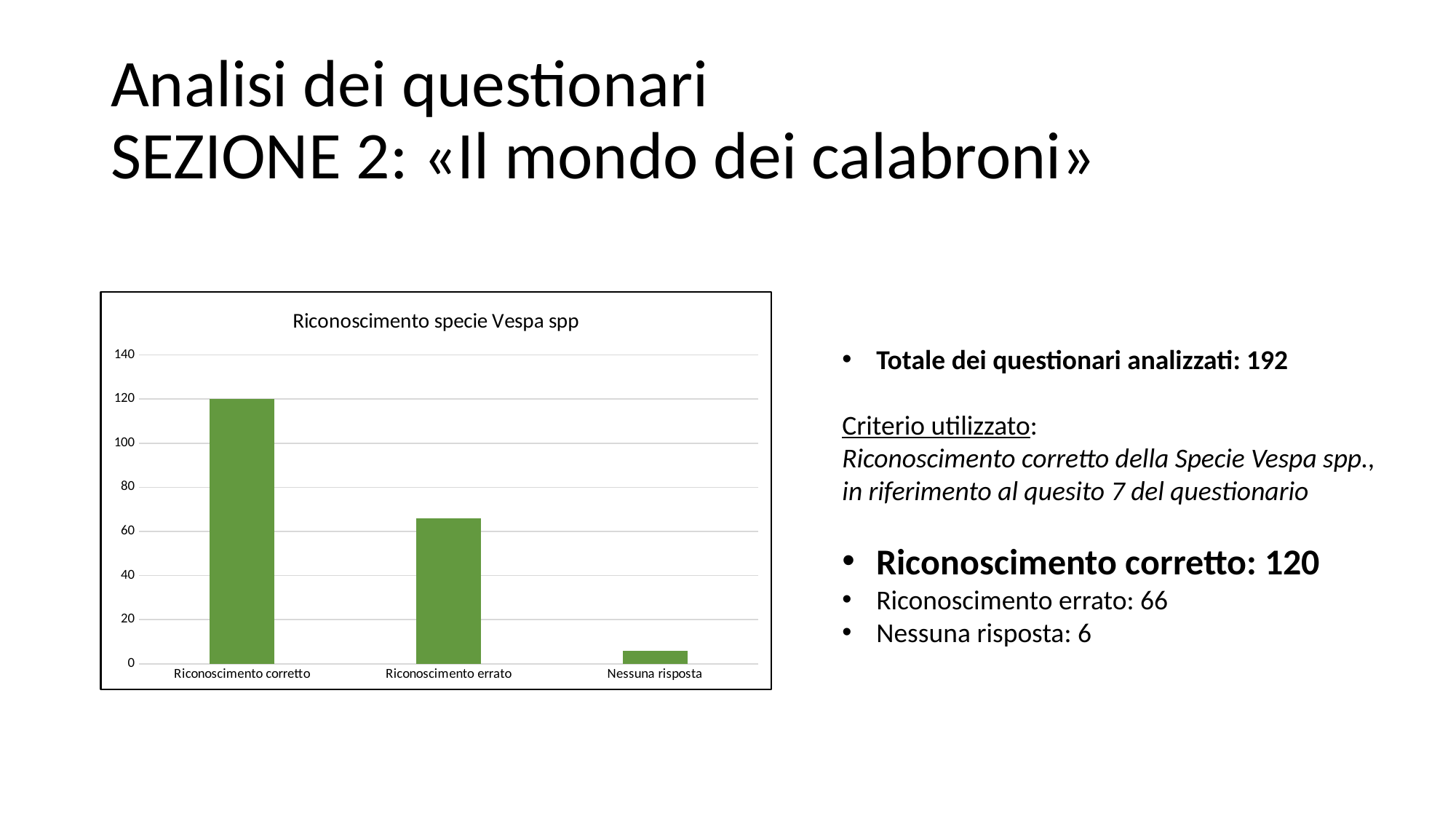

Analisi dei questionari
SEZIONE 2: «Il mondo dei calabroni»

### Chart: Riconoscimento specie Vespa spp

| Category |  |
|---|---|
| Riconoscimento corretto | 120.0 |
| Riconoscimento errato | 66.0 |
| Nessuna risposta | 6.0 |
Totale dei questionari analizzati: 192

Criterio utilizzato:
Riconoscimento corretto della Specie Vespa spp., in riferimento al quesito 7 del questionario

Riconoscimento corretto: 120
Riconoscimento errato: 66
Nessuna risposta: 6